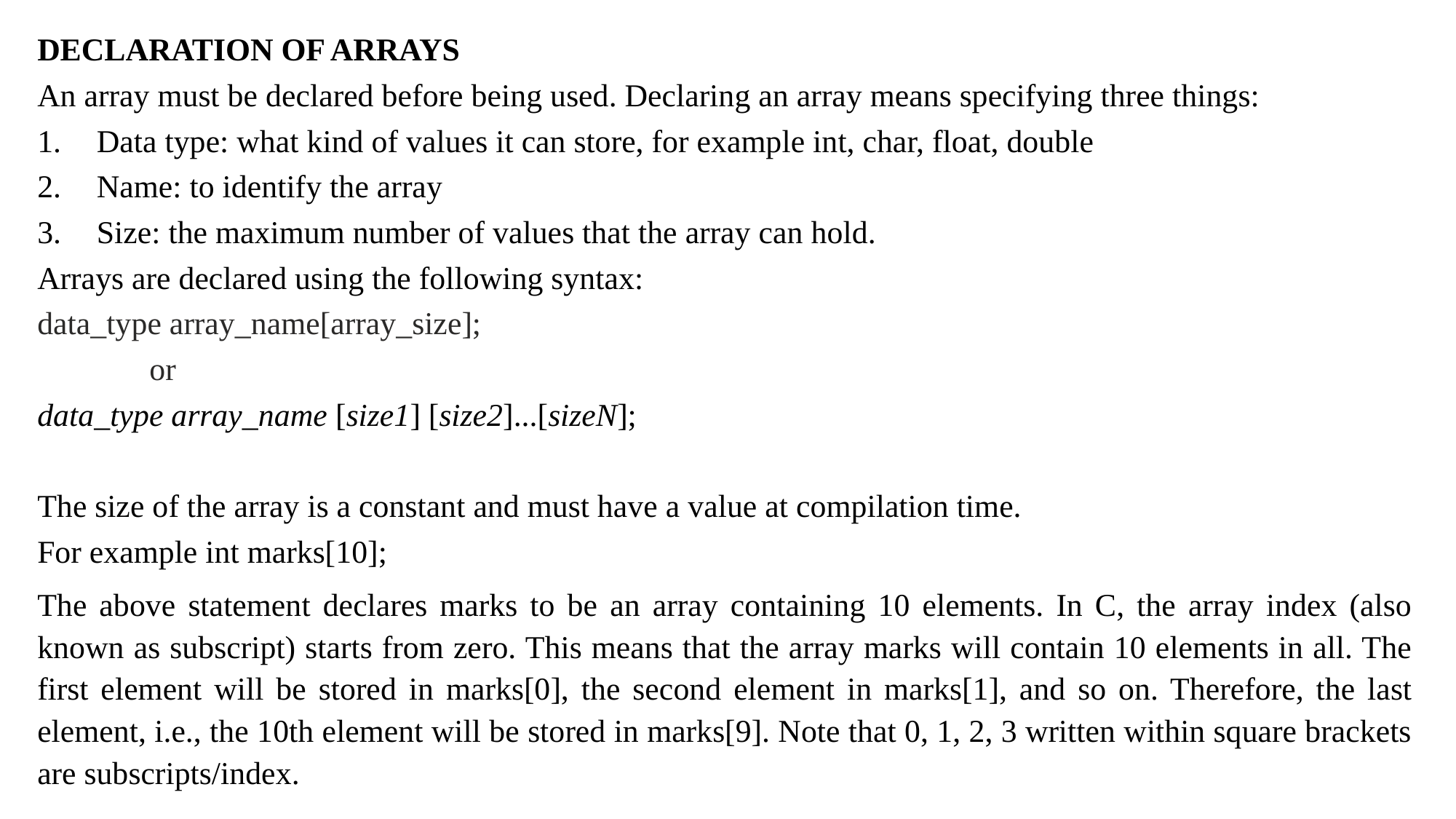

DECLARATION OF ARRAYS
An array must be declared before being used. Declaring an array means specifying three things:
Data type: what kind of values it can store, for example int, char, float, double
Name: to identify the array
Size: the maximum number of values that the array can hold.
Arrays are declared using the following syntax:
data_type array_name[array_size];
              or
data_type array_name [size1] [size2]...[sizeN];

The size of the array is a constant and must have a value at compilation time.
For example int marks[10];
The above statement declares marks to be an array containing 10 elements. In C, the array index (also known as subscript) starts from zero. This means that the array marks will contain 10 elements in all. The first element will be stored in marks[0], the second element in marks[1], and so on. Therefore, the last element, i.e., the 10th element will be stored in marks[9]. Note that 0, 1, 2, 3 written within square brackets are subscripts/index.